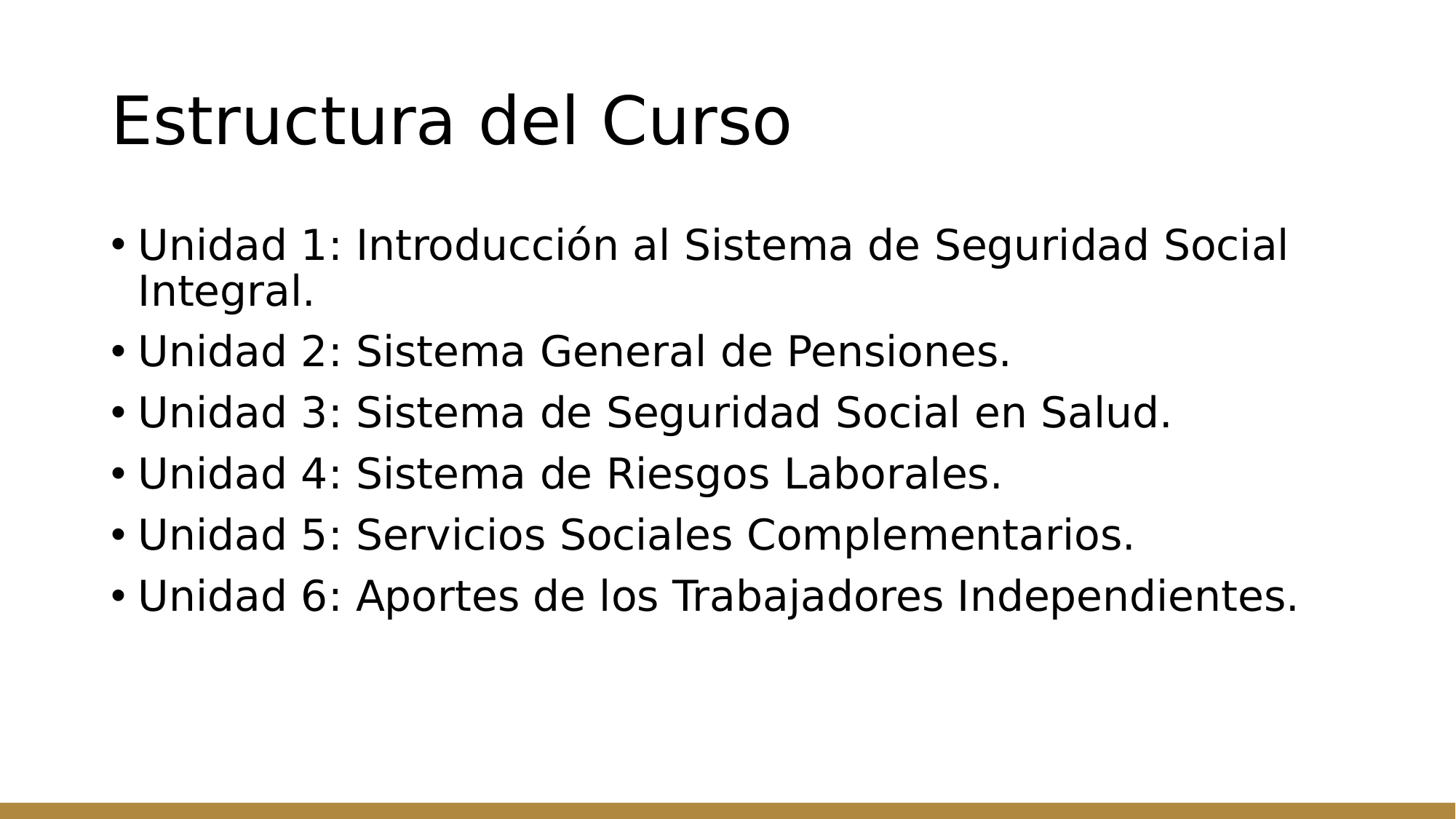

# Estructura del Curso
Unidad 1: Introducción al Sistema de Seguridad Social Integral.
Unidad 2: Sistema General de Pensiones.
Unidad 3: Sistema de Seguridad Social en Salud.
Unidad 4: Sistema de Riesgos Laborales.
Unidad 5: Servicios Sociales Complementarios.
Unidad 6: Aportes de los Trabajadores Independientes.